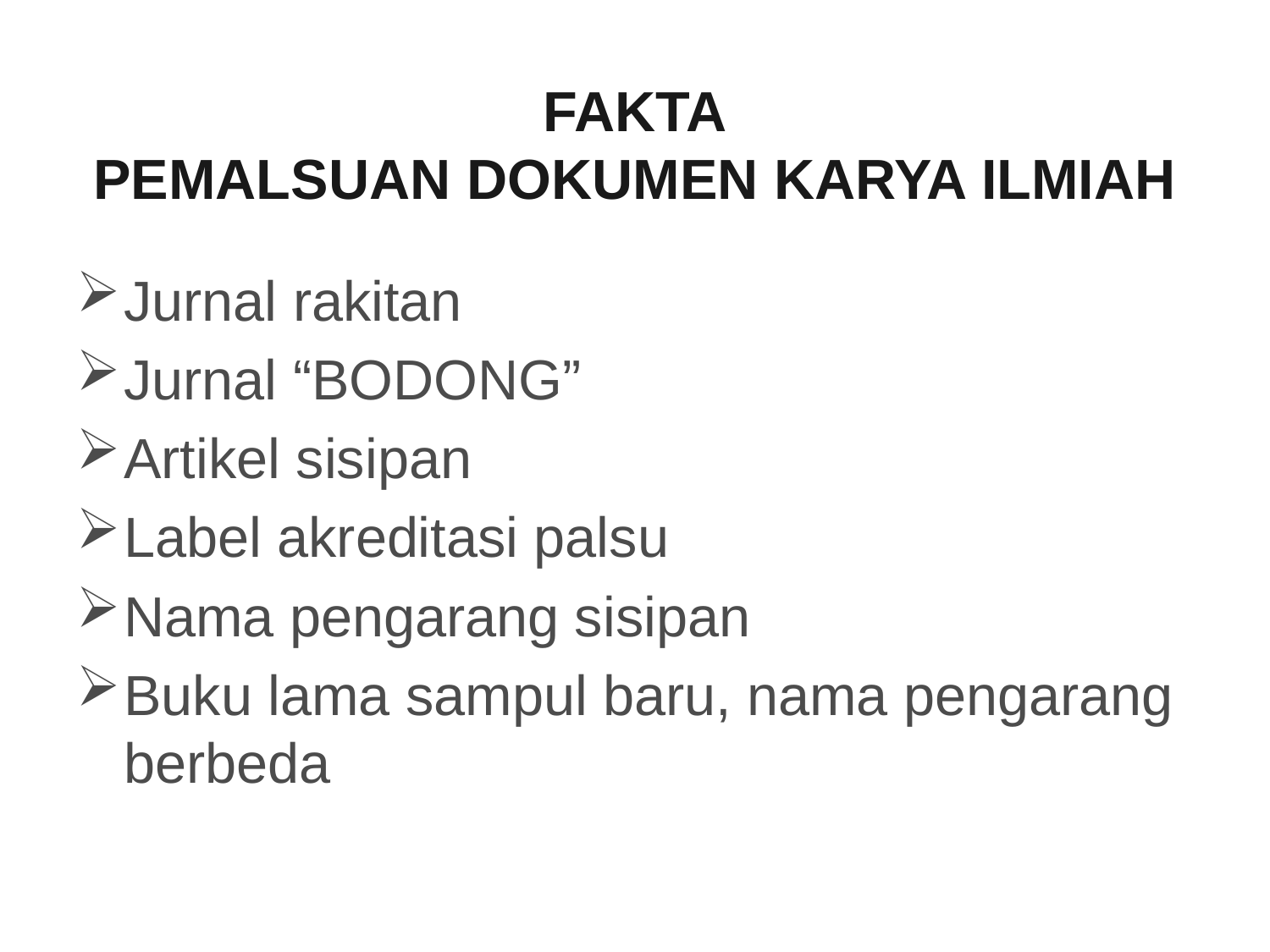

# FAKTA PEMALSUAN DOKUMEN KARYA ILMIAH
Jurnal rakitan
Jurnal “BODONG”
Artikel sisipan
Label akreditasi palsu
Nama pengarang sisipan
Buku lama sampul baru, nama pengarang berbeda